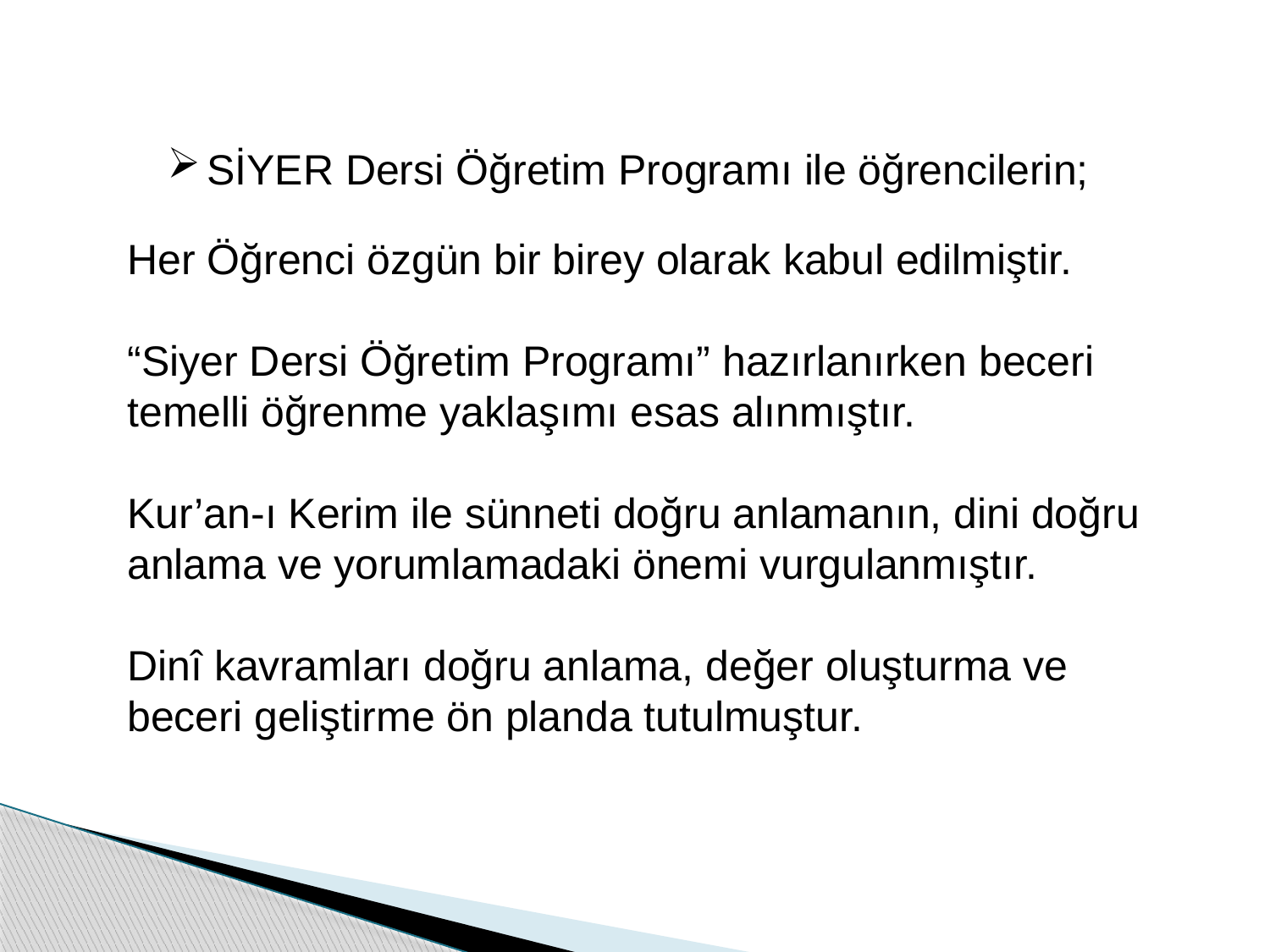

SİYER Dersi Öğretim Programı ile öğrencilerin;

Her Öğrenci özgün bir birey olarak kabul edilmiştir.

“Siyer Dersi Öğretim Programı” hazırlanırken beceri temelli öğrenme yaklaşımı esas alınmıştır.

Kur’an-ı Kerim ile sünneti doğru anlamanın, dini doğru anlama ve yorumlamadaki önemi vurgulanmıştır.

Dinî kavramları doğru anlama, değer oluşturma ve beceri geliştirme ön planda tutulmuştur.